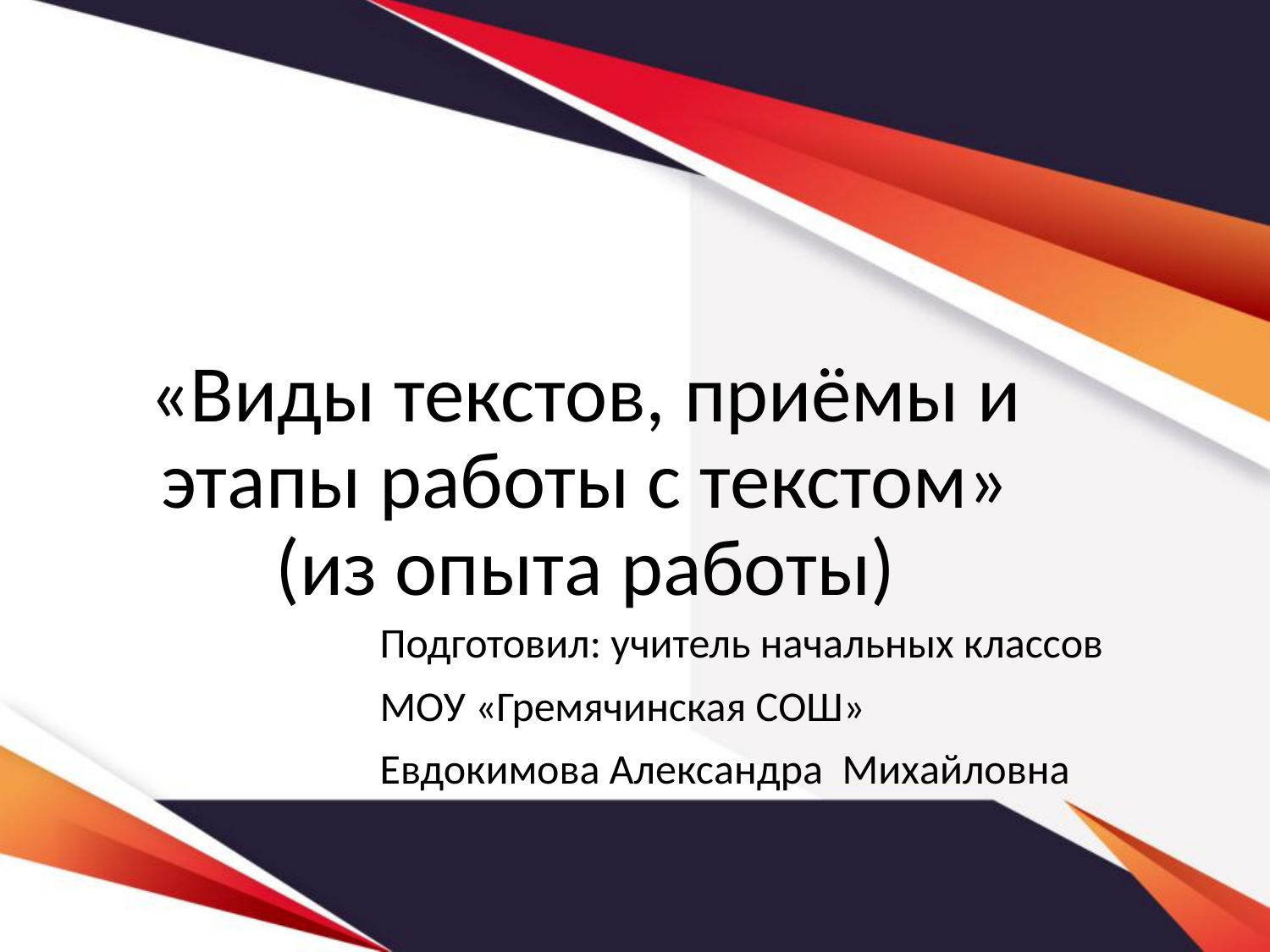

# «Виды текстов, приёмы и этапы работы с текстом» (из опыта работы)
Подготовил: учитель начальных классов
МОУ «Гремячинская СОШ»
Евдокимова Александра  Михайловна